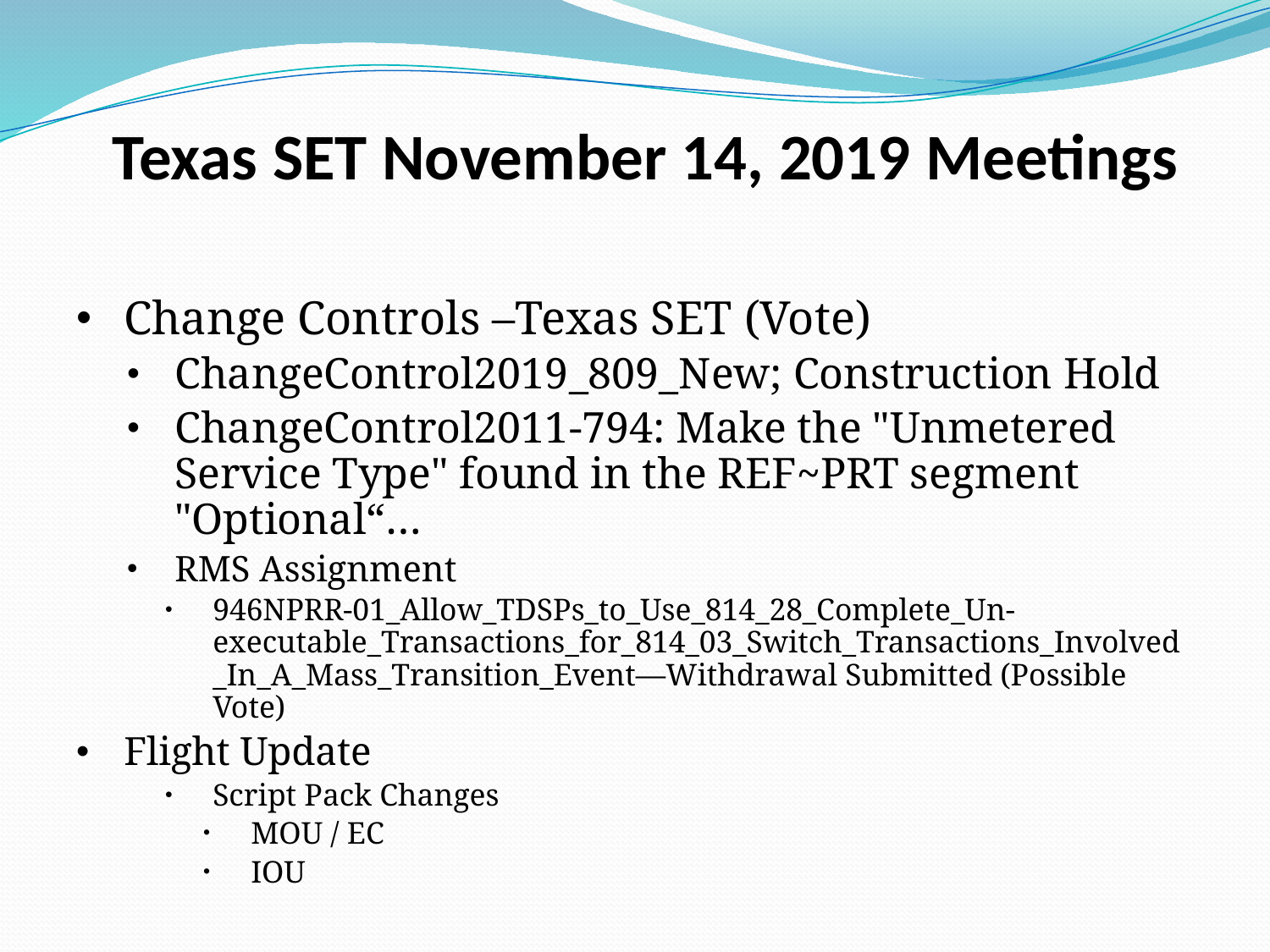

# Texas SET November 14, 2019 Meetings

Change Controls –Texas SET (Vote)
ChangeControl2019_809_New; Construction Hold
ChangeControl2011-794: Make the "Unmetered Service Type" found in the REF~PRT segment "Optional“…
RMS Assignment
946NPRR-01_Allow_TDSPs_to_Use_814_28_Complete_Un-executable_Transactions_for_814_03_Switch_Transactions_Involved_In_A_Mass_Transition_Event—Withdrawal Submitted (Possible Vote)
Flight Update
Script Pack Changes
MOU / EC
IOU